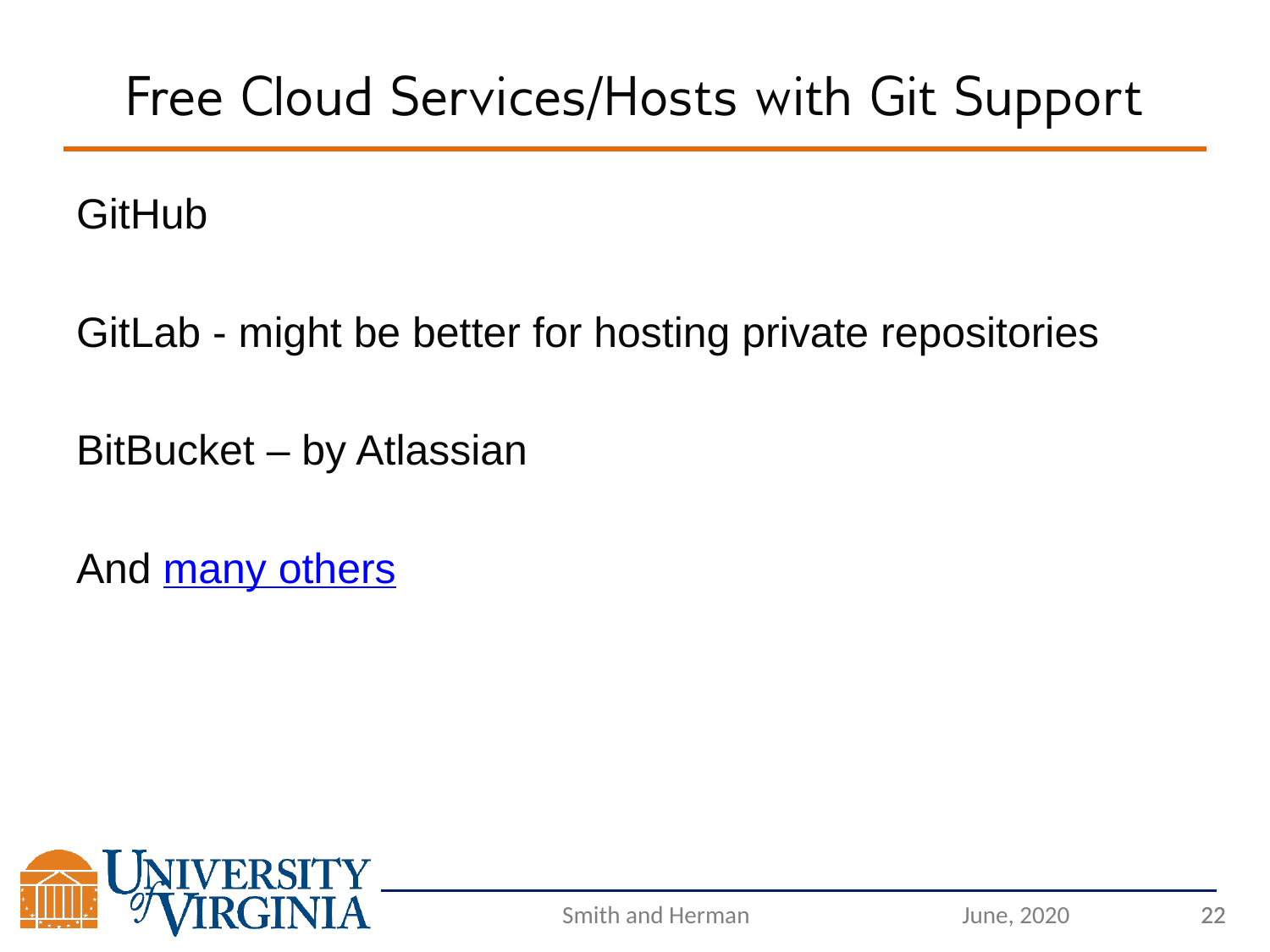

# Free Cloud Services/Hosts with Git Support
GitHub

GitLab - might be better for hosting private repositories

BitBucket – by Atlassian

And many others